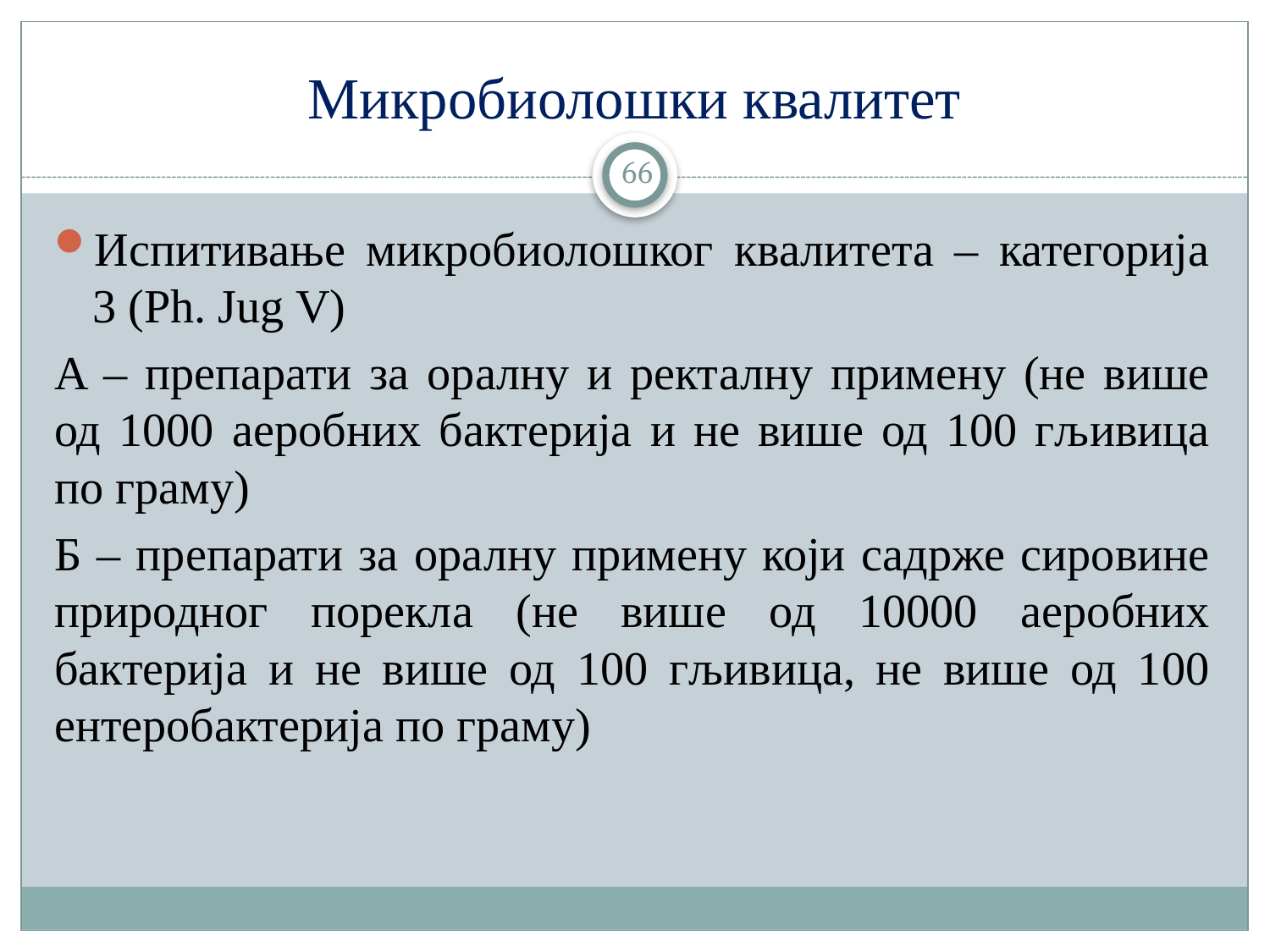

# Микробиолошки квалитет
66
Испитивање микробиолошког квалитета – категорија 3 (Ph. Jug V)
A – препарати за оралну и ректалну примену (не више од 1000 аеробних бактерија и не више од 100 гљивица по граму)
Б – препарати за оралну примену који садрже сировине природног порекла (не више од 10000 аеробних бактерија и не више од 100 гљивица, не више од 100 ентеробактерија по граму)